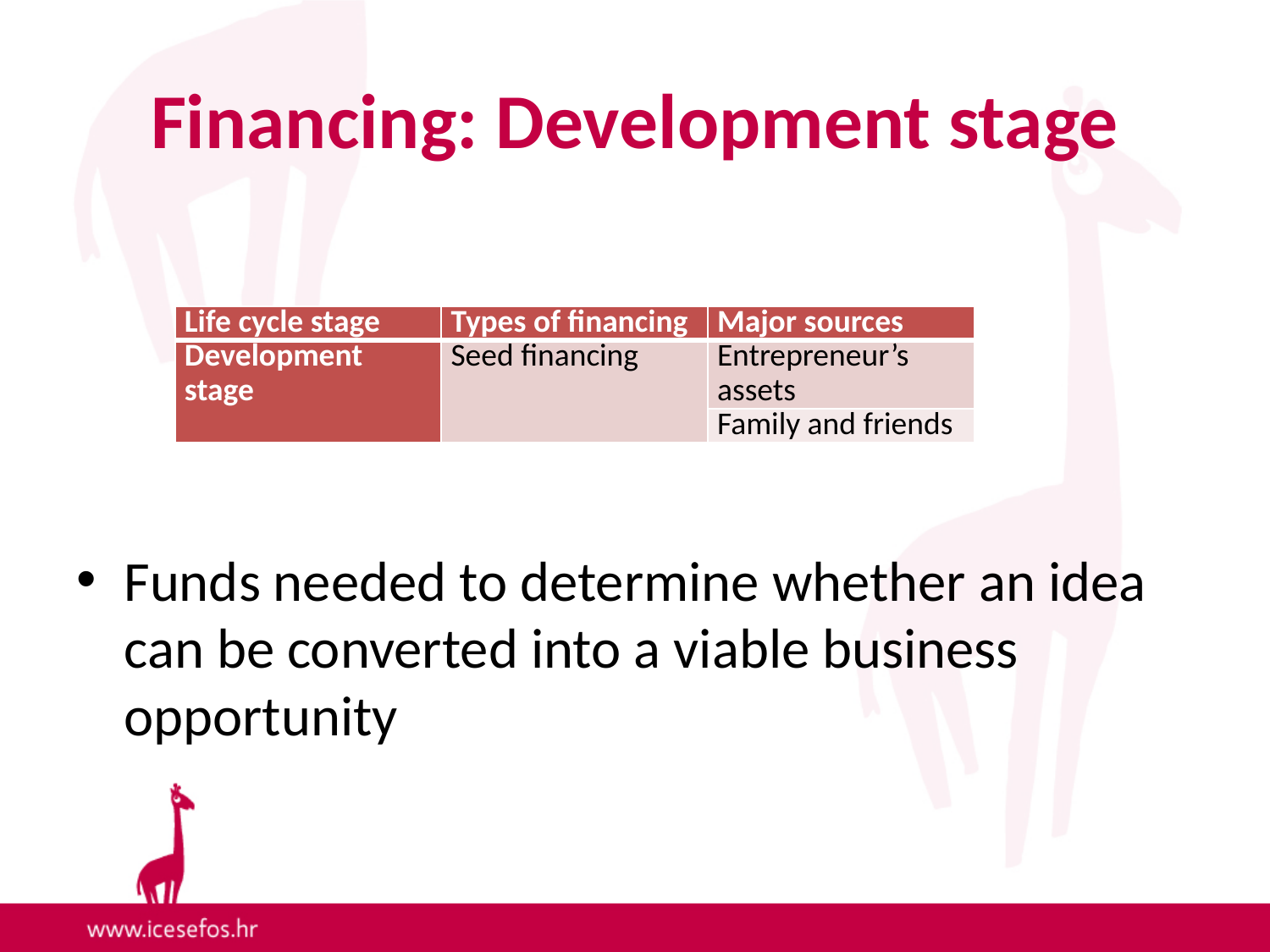

# Financing: Development stage

Funds needed to determine whether an idea can be converted into a viable business opportunity
| Life cycle stage | Types of financing | Major sources |
| --- | --- | --- |
| Development stage | Seed financing | Entrepreneur’s assets |
|  |  | Family and friends |